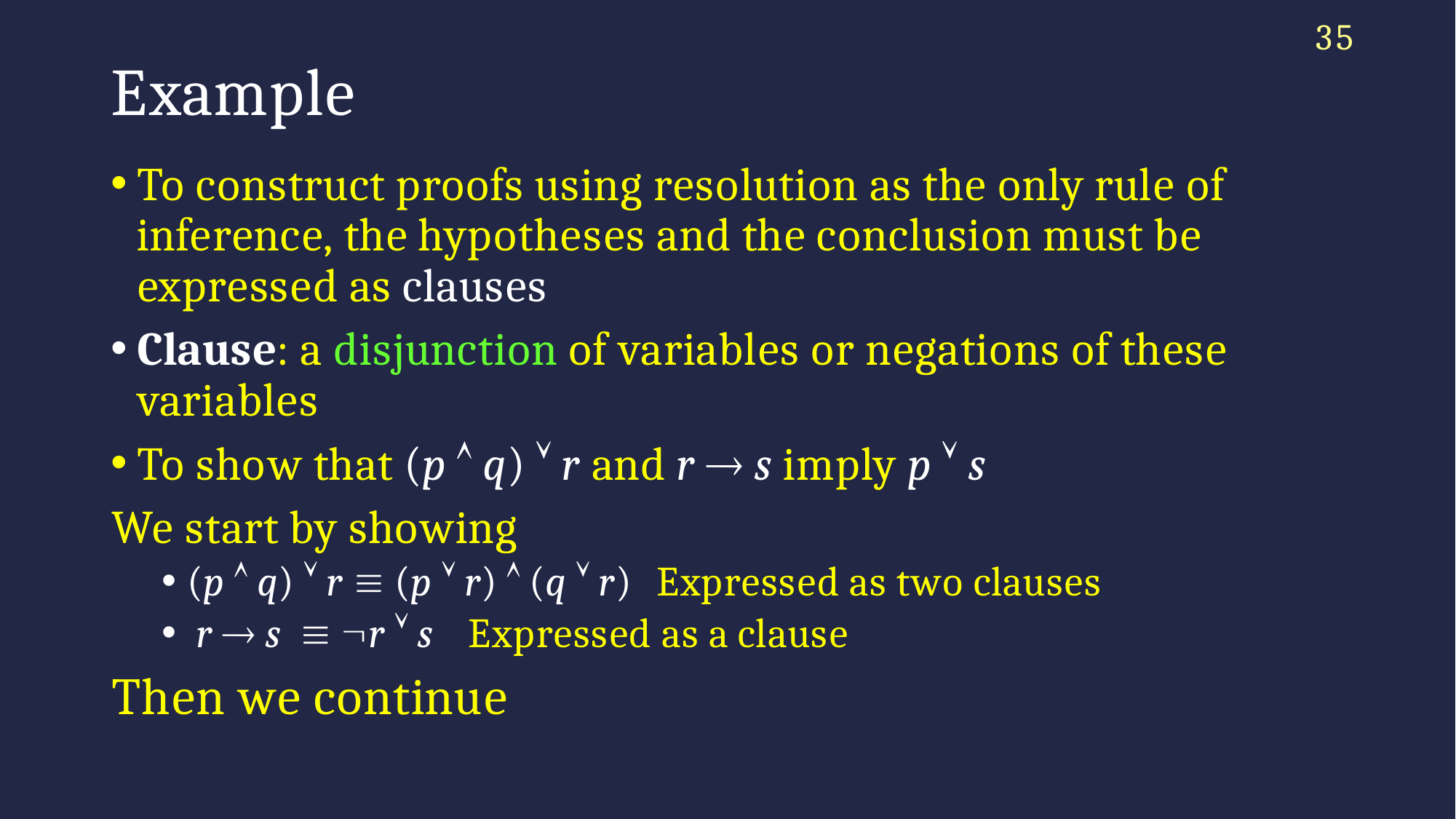

35
# Example
To construct proofs using resolution as the only rule of inference, the hypotheses and the conclusion must be expressed as clauses
Clause: a disjunction of variables or negations of these variables
To show that (p ∧ q) ∨ r and r → s imply p ∨ s
We start by showing
(p ∧ q) ∨ r ≡ (p ∨ r) ∧ (q ∨ r)	Expressed as two clauses
 r → s  ≡ ¬r ∨ s 			Expressed as a clause
Then we continue